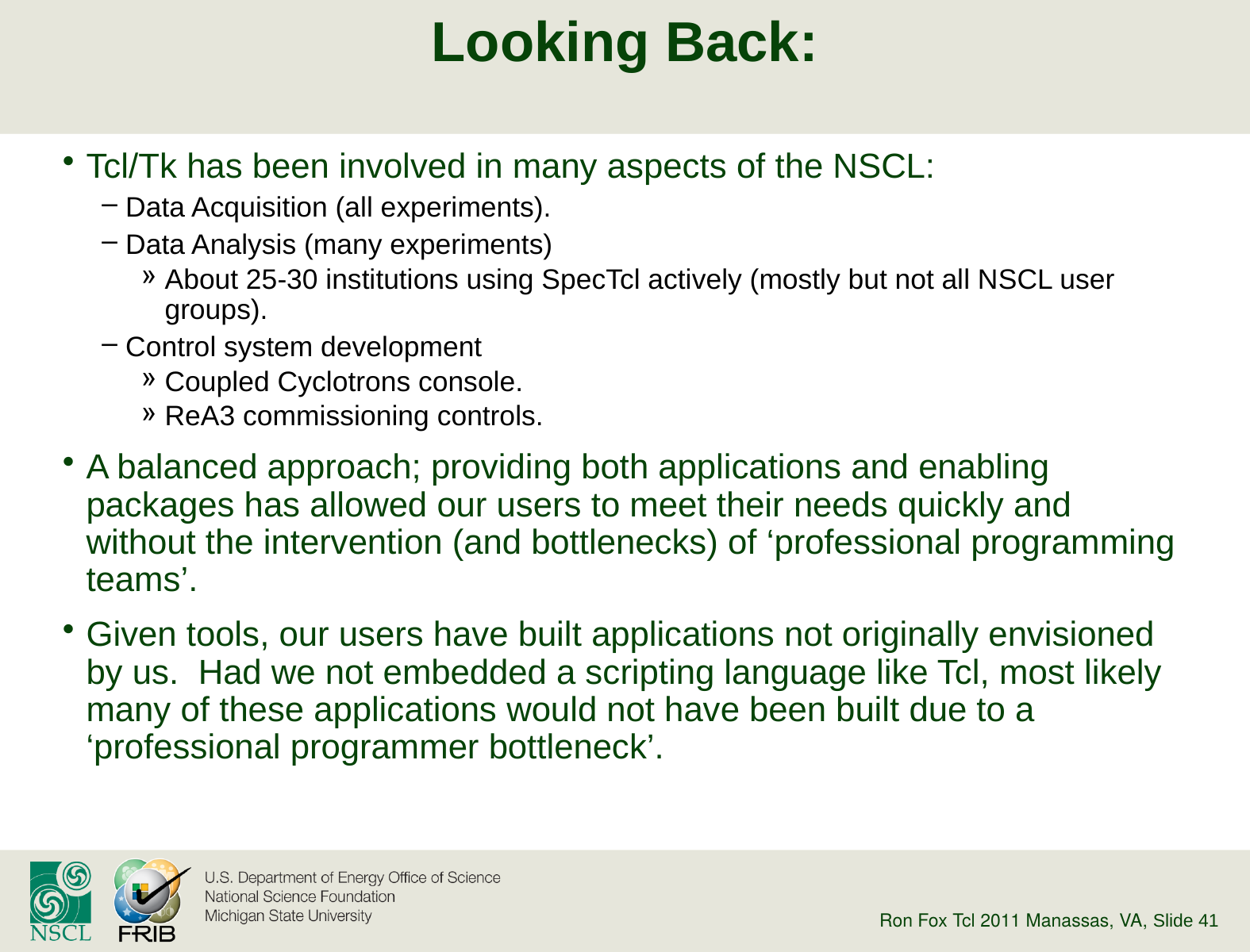

# Looking Back:
Tcl/Tk has been involved in many aspects of the NSCL:
Data Acquisition (all experiments).
Data Analysis (many experiments)
About 25-30 institutions using SpecTcl actively (mostly but not all NSCL user groups).
Control system development
Coupled Cyclotrons console.
ReA3 commissioning controls.
A balanced approach; providing both applications and enabling packages has allowed our users to meet their needs quickly and without the intervention (and bottlenecks) of ‘professional programming teams’.
Given tools, our users have built applications not originally envisioned by us.  Had we not embedded a scripting language like Tcl, most likely many of these applications would not have been built due to a ‘professional programmer bottleneck’.